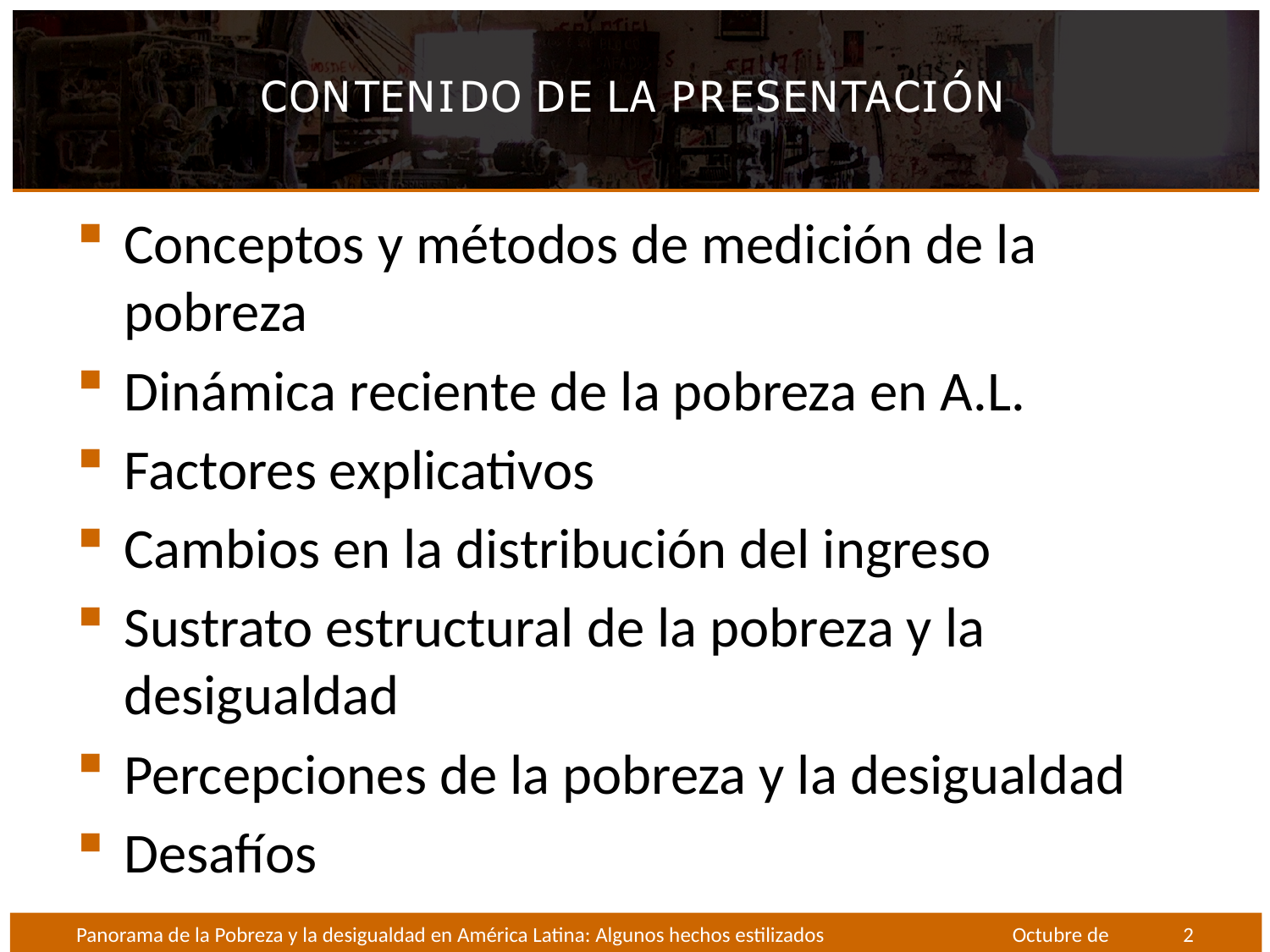

# CONTENIDO DE LA PRESENTACIÓN
Conceptos y métodos de medición de la pobreza
Dinámica reciente de la pobreza en A.L.
Factores explicativos
Cambios en la distribución del ingreso
Sustrato estructural de la pobreza y la desigualdad
Percepciones de la pobreza y la desigualdad
Desafíos

Panorama de la Pobreza y la desigualdad en América Latina: Algunos hechos estilizados
Octubre de 2012
2